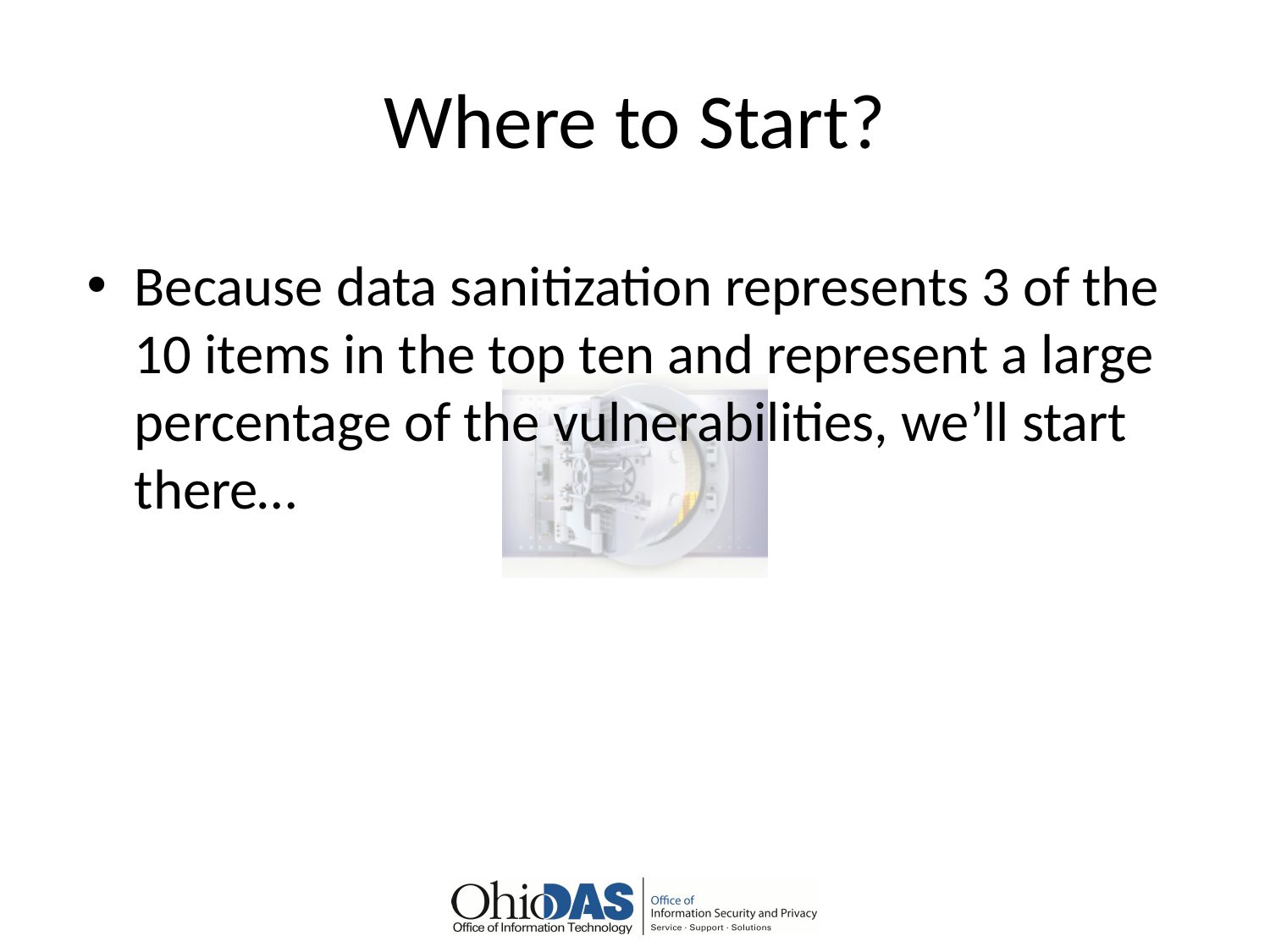

# Where to Start?
Because data sanitization represents 3 of the 10 items in the top ten and represent a large percentage of the vulnerabilities, we’ll start there…